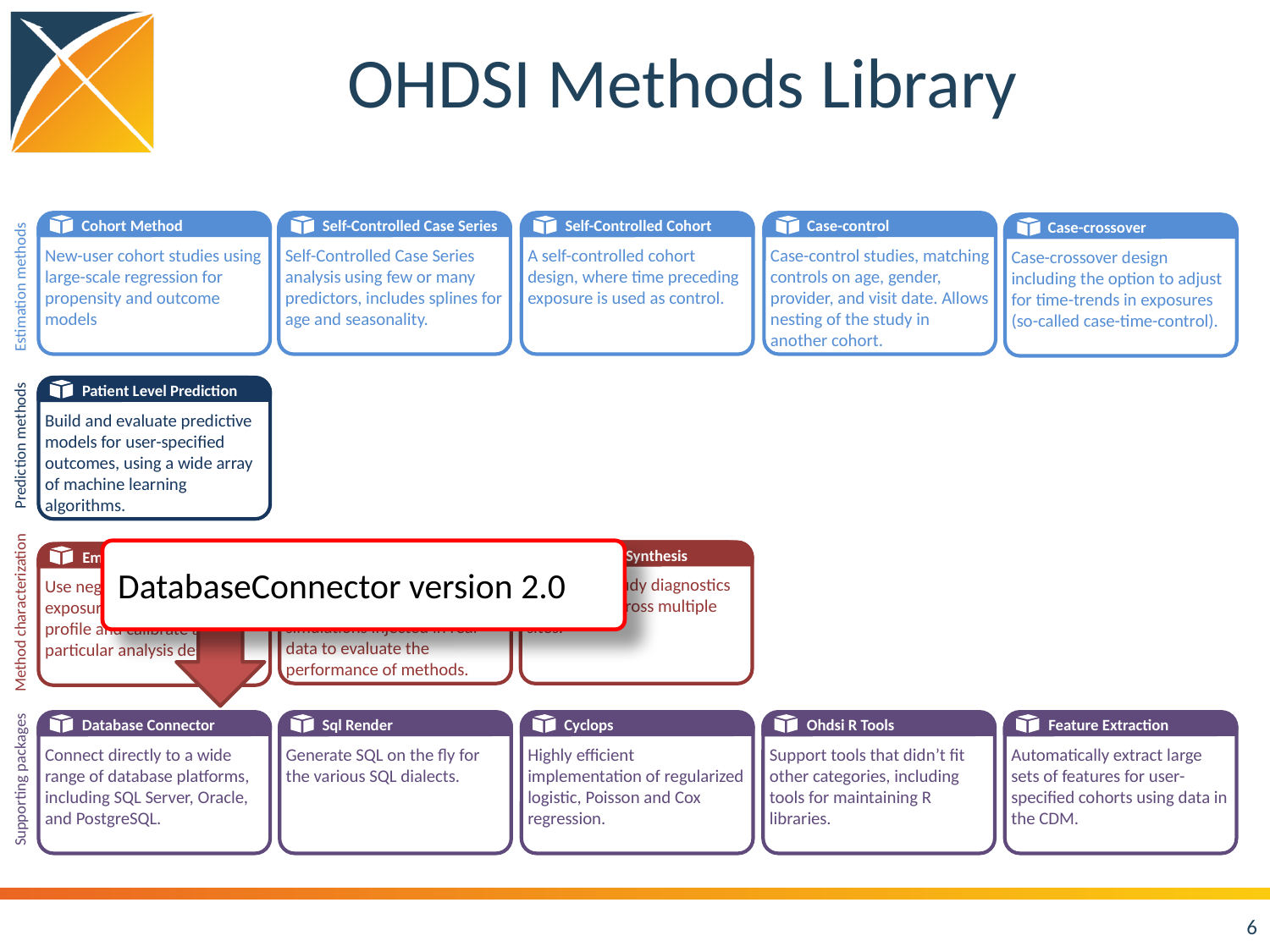

# OHDSI Methods Library
Cohort Method
s

New-user cohort studies using large-scale regression for propensity and outcome models
Self-Controlled Case Series
s

Self-Controlled Case Series analysis using few or many predictors, includes splines for age and seasonality.
Self-Controlled Cohort
s

A self-controlled cohort design, where time preceding exposure is used as control.
Case-control
s

Case-control studies, matching controls on age, gender, provider, and visit date. Allows nesting of the study in another cohort.
Case-crossover
s

Case-crossover design including the option to adjust for time-trends in exposures (so-called case-time-control).
Estimation methods
Patient Level Prediction
s

Build and evaluate predictive models for user-specified outcomes, using a wide array of machine learning algorithms.
Prediction methods
Method Evaluation
s

Use real data and established reference sets as well as simulations injected in real data to evaluate the performance of methods.
Evidence Synthesis
s

Combining study diagnostics and results across multiple sites.
Empirical Calibration
s

Use negative control exposure-outcome pairs to profile and calibrate a particular analysis design.
DatabaseConnector version 2.0
Method characterization

Database Connector
s

Connect directly to a wide range of database platforms, including SQL Server, Oracle, and PostgreSQL.
Sql Render
s

Generate SQL on the fly for the various SQL dialects.
Cyclops
s

Highly efficient implementation of regularized logistic, Poisson and Cox regression.
Ohdsi R Tools
s

Support tools that didn’t fit other categories, including tools for maintaining R libraries.
Feature Extraction
s

Automatically extract large sets of features for user-specified cohorts using data in the CDM.
Supporting packages
6